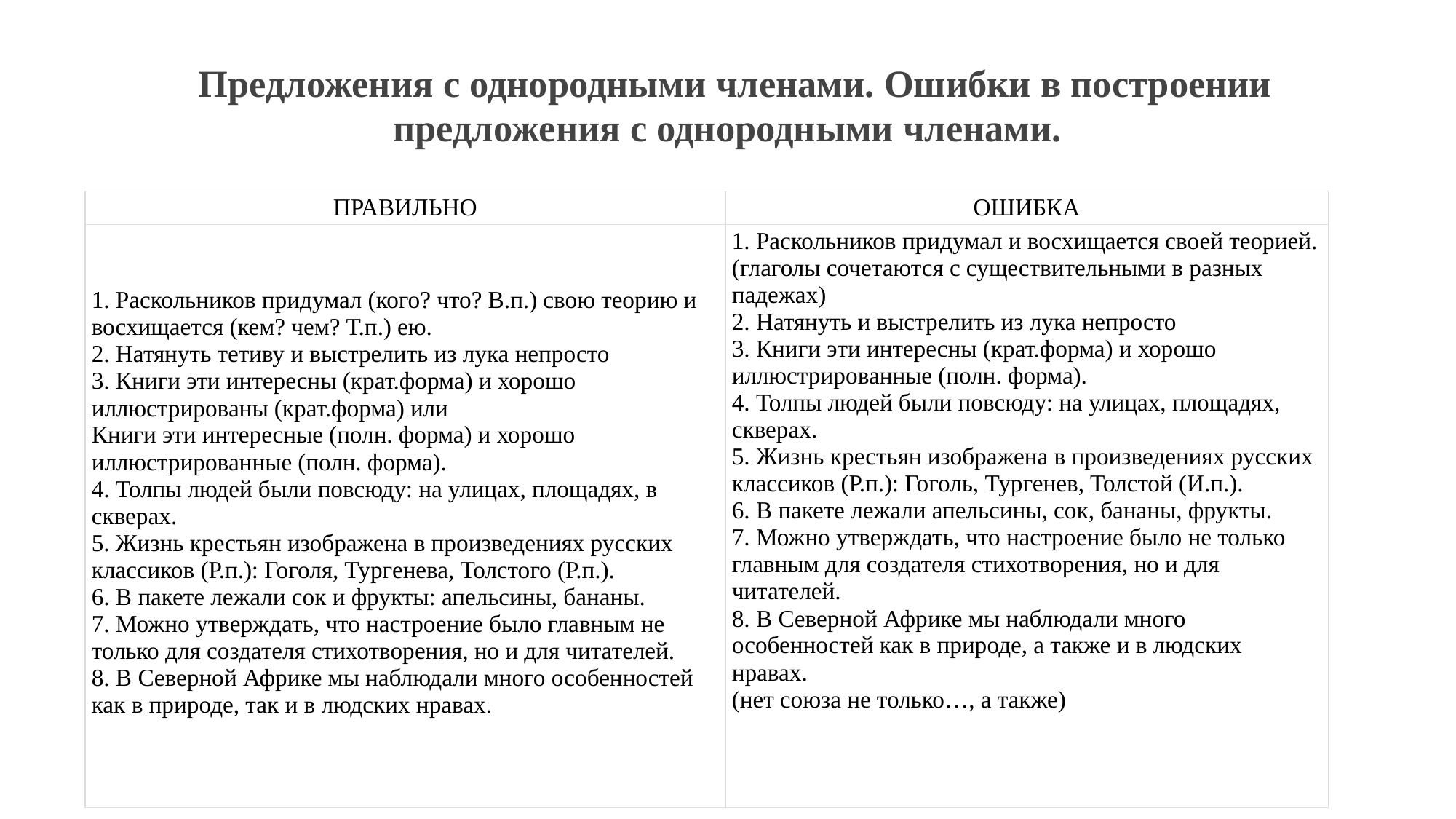

# Предложения с однородными членами. Ошибки в построении предложения с однородными членами.
| ПРАВИЛЬНО | ОШИБКА |
| --- | --- |
| 1. Раскольников придумал (кого? что? В.п.) свою теорию и восхищается (кем? чем? Т.п.) ею. 2. Натянуть тетиву и выстрелить из лука непросто 3. Книги эти интересны (крат.форма) и хорошо иллюстрированы (крат.форма) или Книги эти интересные (полн. форма) и хорошо иллюстрированные (полн. форма). 4. Толпы людей были повсюду: на улицах, площадях, в скверах. 5. Жизнь крестьян изображена в произведениях русских классиков (Р.п.): Гоголя, Тургенева, Толстого (Р.п.). 6. В пакете лежали сок и фрукты: апельсины, бананы. 7. Можно утверждать, что настроение было главным не только для создателя стихотворения, но и для читателей. 8. В Северной Африке мы наблюдали много особенностей как в природе, так и в людских нравах. | 1. Раскольников придумал и восхищается своей теорией. (глаголы сочетаются с существительными в разных падежах) 2. Натянуть и выстрелить из лука непросто 3. Книги эти интересны (крат.форма) и хорошо иллюстрированные (полн. форма). 4. Толпы людей были повсюду: на улицах, площадях, скверах. 5. Жизнь крестьян изображена в произведениях русских классиков (Р.п.): Гоголь, Тургенев, Толстой (И.п.). 6. В пакете лежали апельсины, сок, бананы, фрукты. 7. Можно утверждать, что настроение было не только главным для создателя стихотворения, но и для читателей. 8. В Северной Африке мы наблюдали много особенностей как в природе, а также и в людских нравах. (нет союза не только…, а также) |